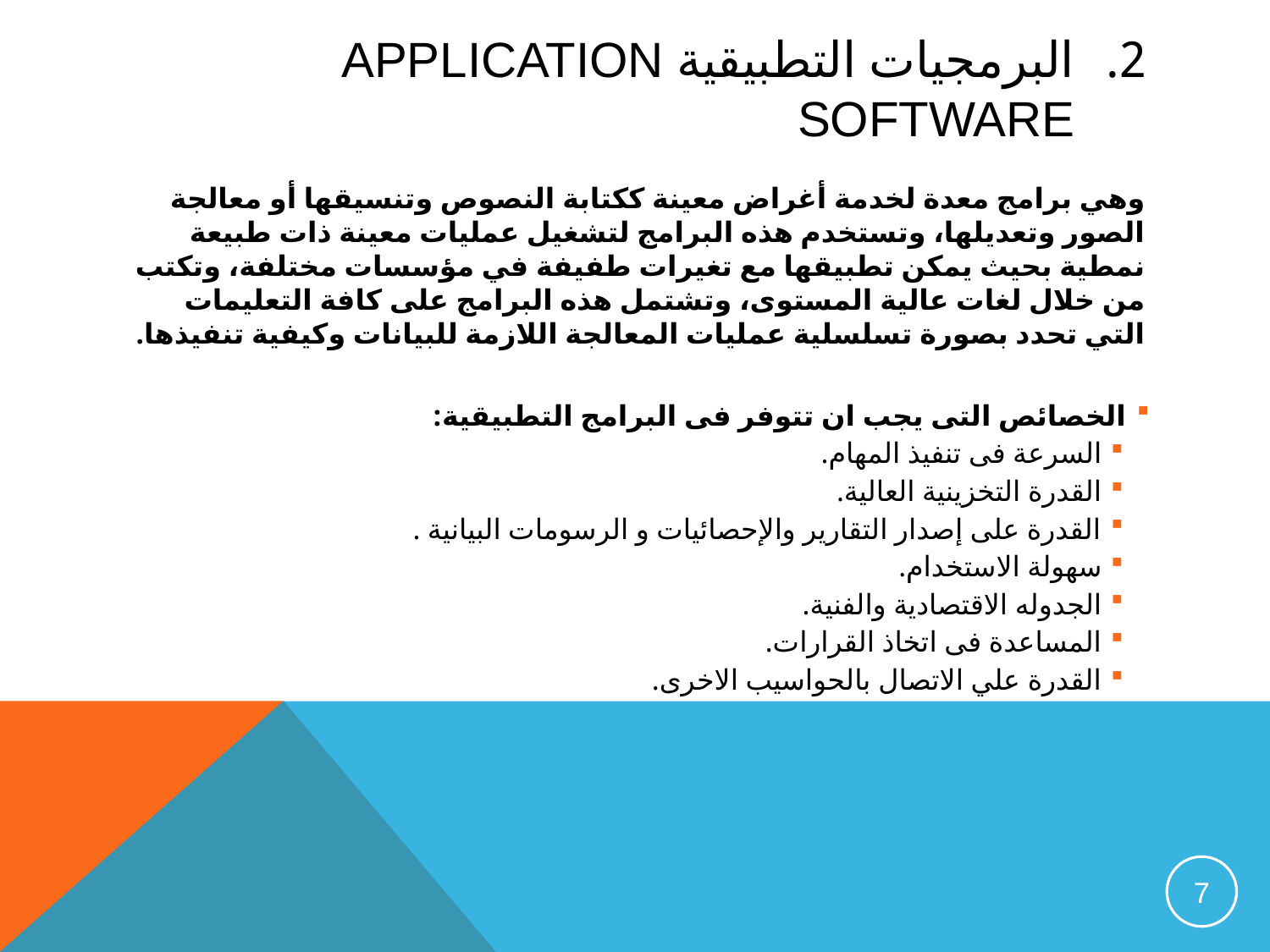

# البرمجيات التطبيقية Application Software
وهي برامج معدة لخدمة أغراض معينة ككتابة النصوص وتنسيقها أو معالجة الصور وتعديلها، وتستخدم هذه البرامج لتشغيل عمليات معينة ذات طبيعة نمطية بحيث يمكن تطبيقها مع تغيرات طفيفة في مؤسسات مختلفة، وتكتب من خلال لغات عالية المستوى، وتشتمل هذه البرامج على كافة التعليمات التي تحدد بصورة تسلسلية عمليات المعالجة اللازمة للبيانات وكيفية تنفيذها.

الخصائص التى يجب ان تتوفر فى البرامج التطبيقية:
السرعة فى تنفيذ المهام.
القدرة التخزينية العالية.
القدرة على إصدار التقارير والإحصائيات و الرسومات البيانية .
سهولة الاستخدام.
الجدوله الاقتصادية والفنية.
المساعدة فى اتخاذ القرارات.
القدرة علي الاتصال بالحواسيب الاخرى.

7